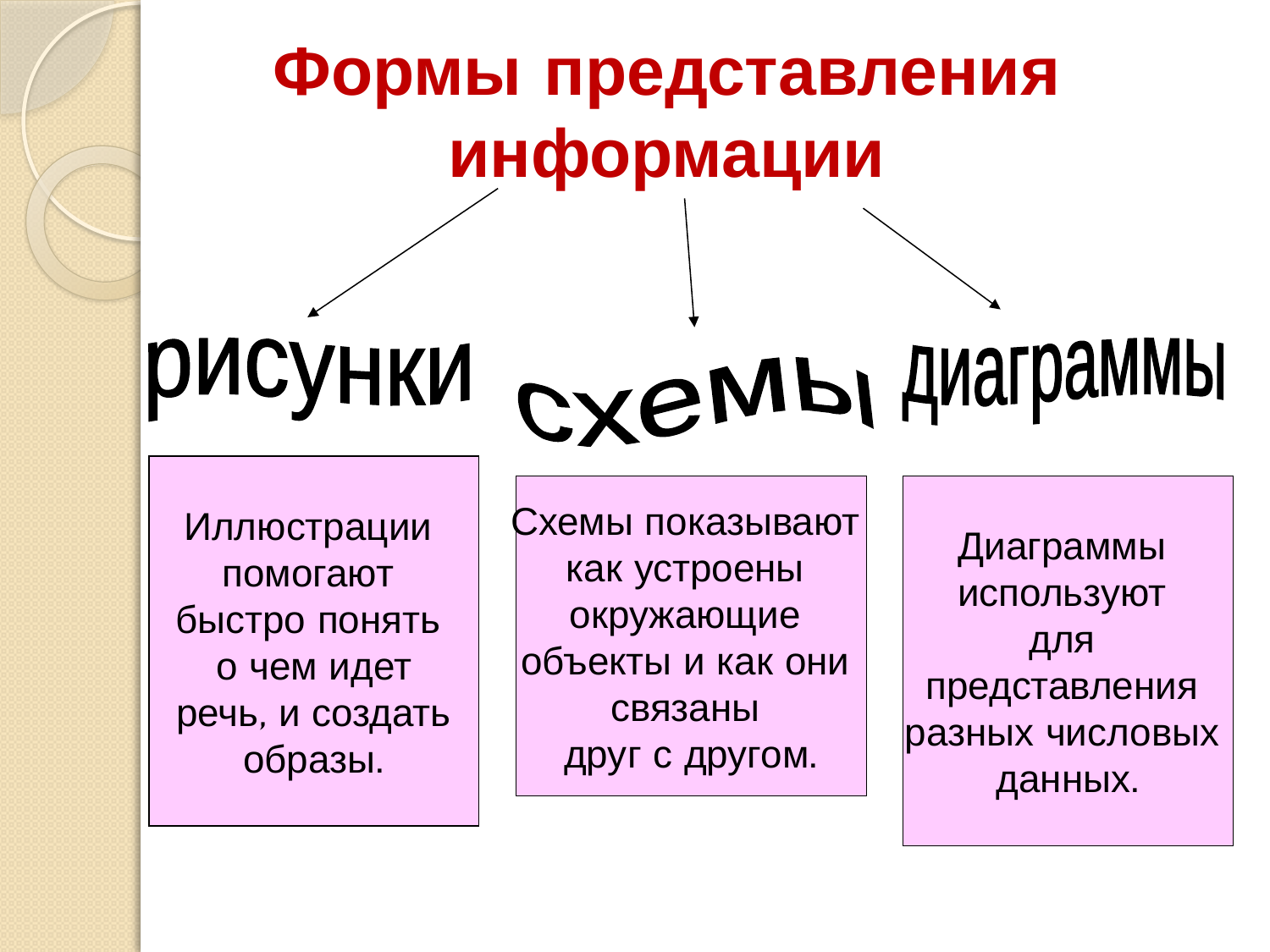

# Формы представления информации

рисунки
диаграммы
схемы
Иллюстрации
помогают
быстро понять
о чем идет
 речь, и создать
образы.
Схемы показывают
как устроены
окружающие
объекты и как они
связаны
друг с другом.
Диаграммы
используют
для
представления
разных числовых
данных.